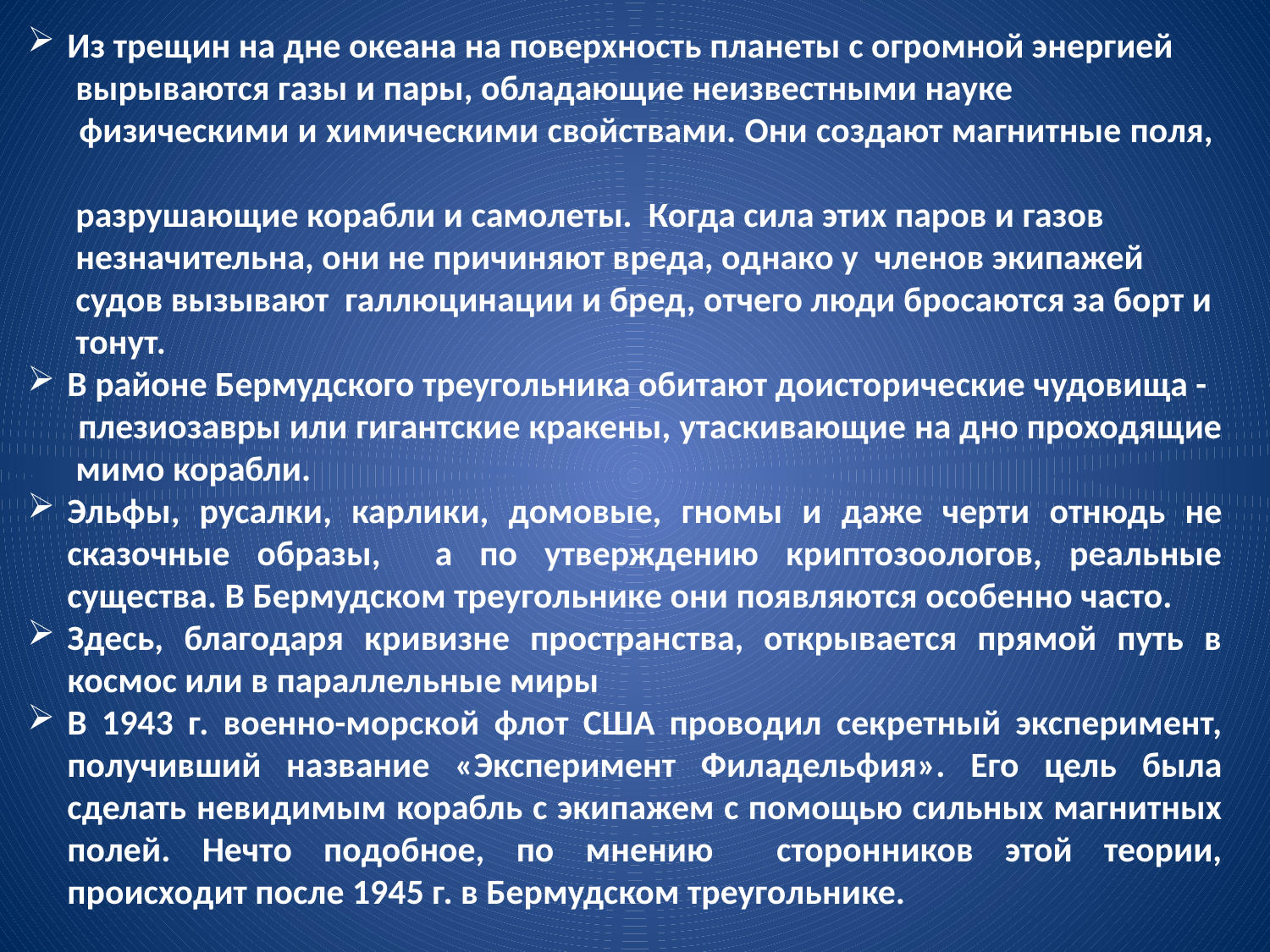

Из трещин на дне океана на поверхность планеты с огромной энергией
      вырываются газы и пары, обладающие неизвестными науке
      физическими и химическими свойствами. Они создают магнитные поля,
      разрушающие корабли и самолеты.  Когда сила этих паров и газов
      незначительна, они не причиняют вреда, однако у  членов экипажей
      судов вызывают  галлюцинации и бред, отчего люди бросаются за борт и
      тонут.
В районе Бермудского треугольника обитают доисторические чудовища -
      плезиозавры или гигантские кракены, утаскивающие на дно проходящие
      мимо корабли.
Эльфы, русалки, карлики, домовые, гномы и даже черти отнюдь не сказочные образы,  а по утверждению криптозоологов, реальные существа. В Бермудском треугольнике они появляются особенно часто.
Здесь, благодаря кривизне пространства, открывается прямой путь в космос или в параллельные миры
В 1943 г. военно-морской флот США проводил секретный эксперимент, получивший название «Эксперимент Филадельфия». Его цель была сделать невидимым корабль с экипажем с помощью сильных магнитных полей. Нечто подобное, по мнению  сторонников этой теории, происходит после 1945 г. в Бермудском треугольнике.